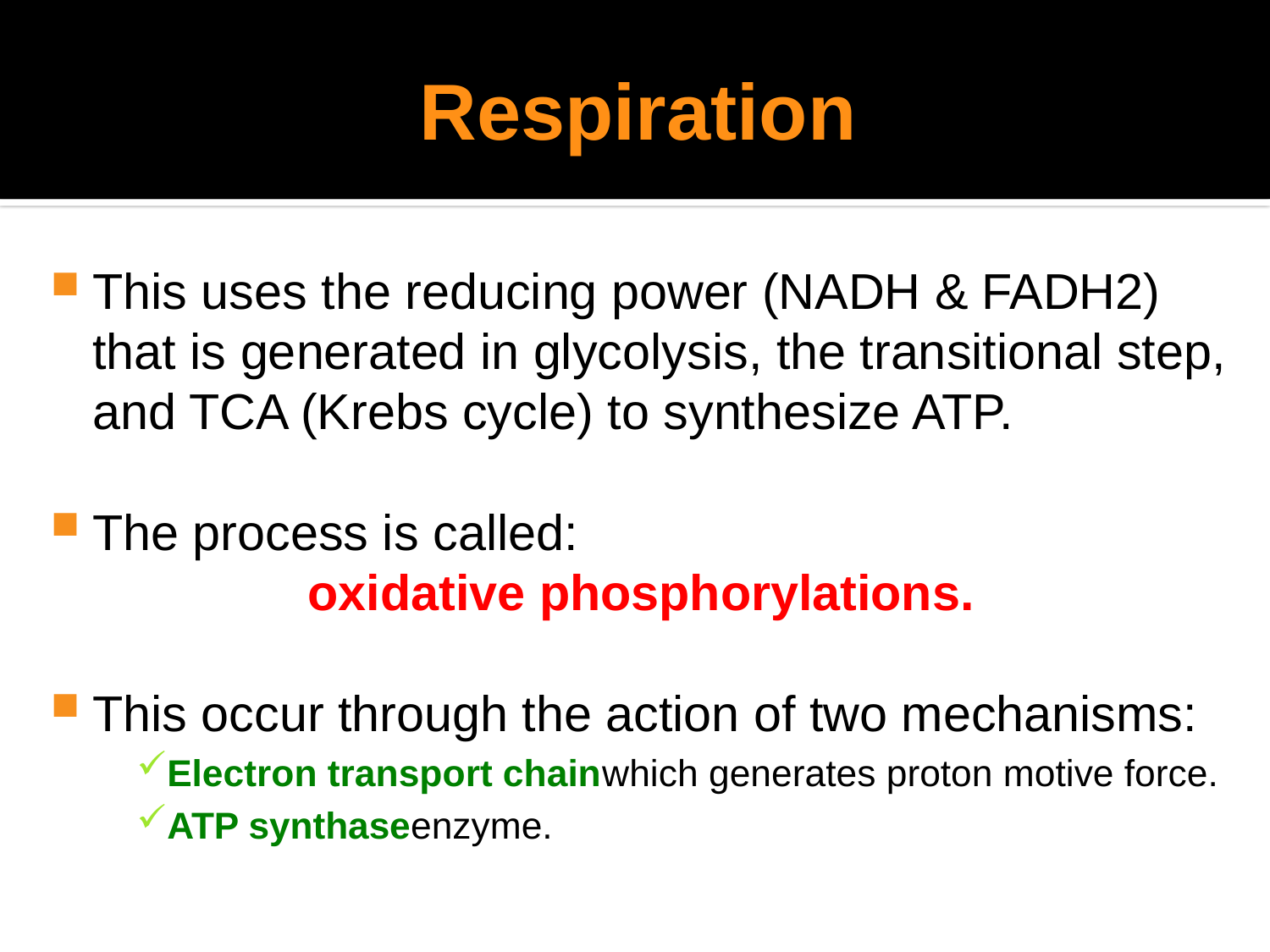

# Respiration
This uses the reducing power (NADH & FADH2) that is generated in glycolysis, the transitional step, and TCA (Krebs cycle) to synthesize ATP.

The process is called:
oxidative phosphorylations.

This occur through the action of two mechanisms:
Electron transport chainwhich generates proton motive force.
ATP synthaseenzyme.